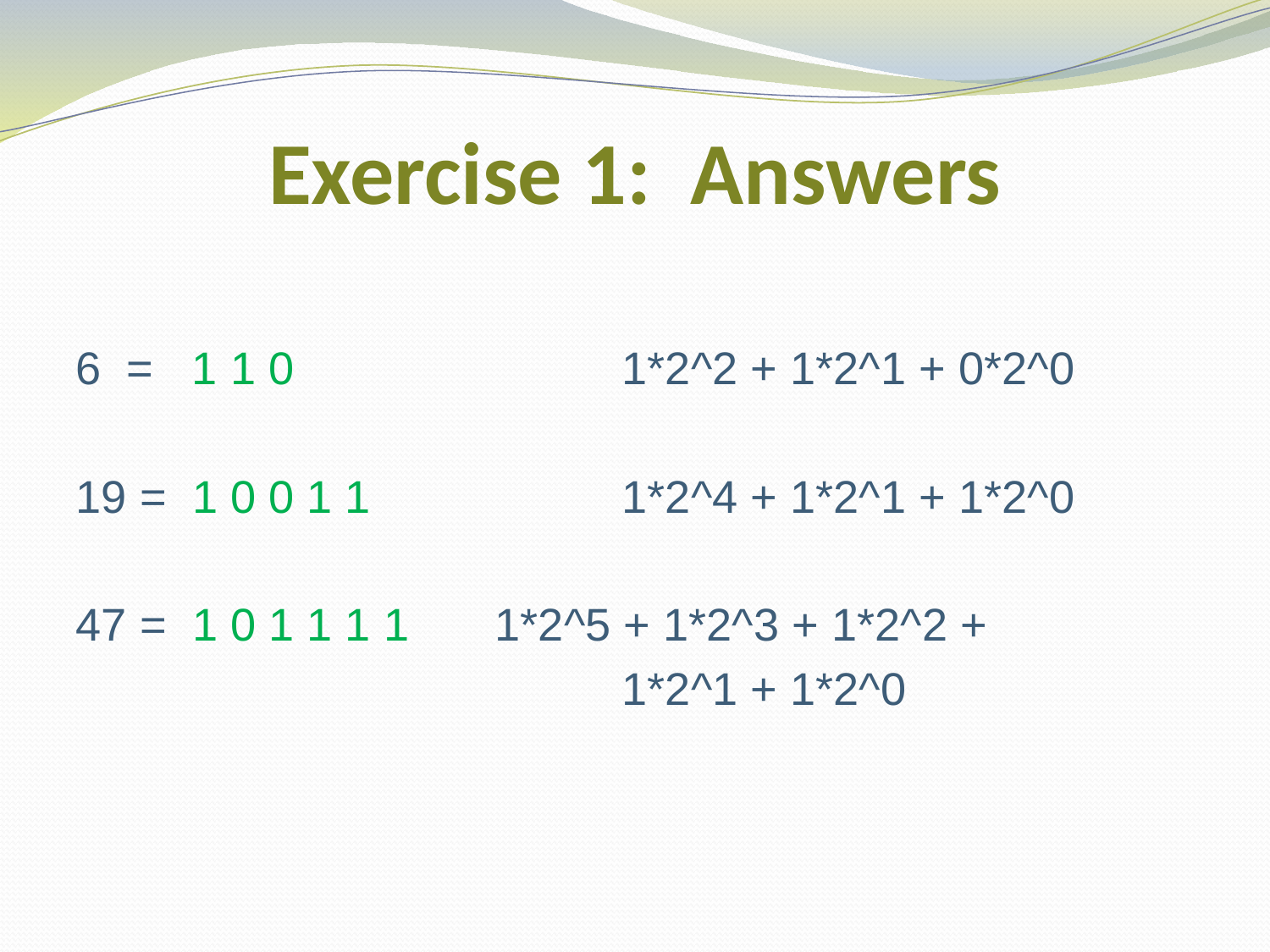

# Exercise 1:  Answers

6  =   1 1 0 			1*2^2 + 1*2^1 + 0*2^0

19 =  1 0 0 1 1 		1*2^4 + 1*2^1 + 1*2^0

47 =  1 0 1 1 1 1     	1*2^5 + 1*2^3 + 1*2^2 +
					1*2^1 + 1*2^0